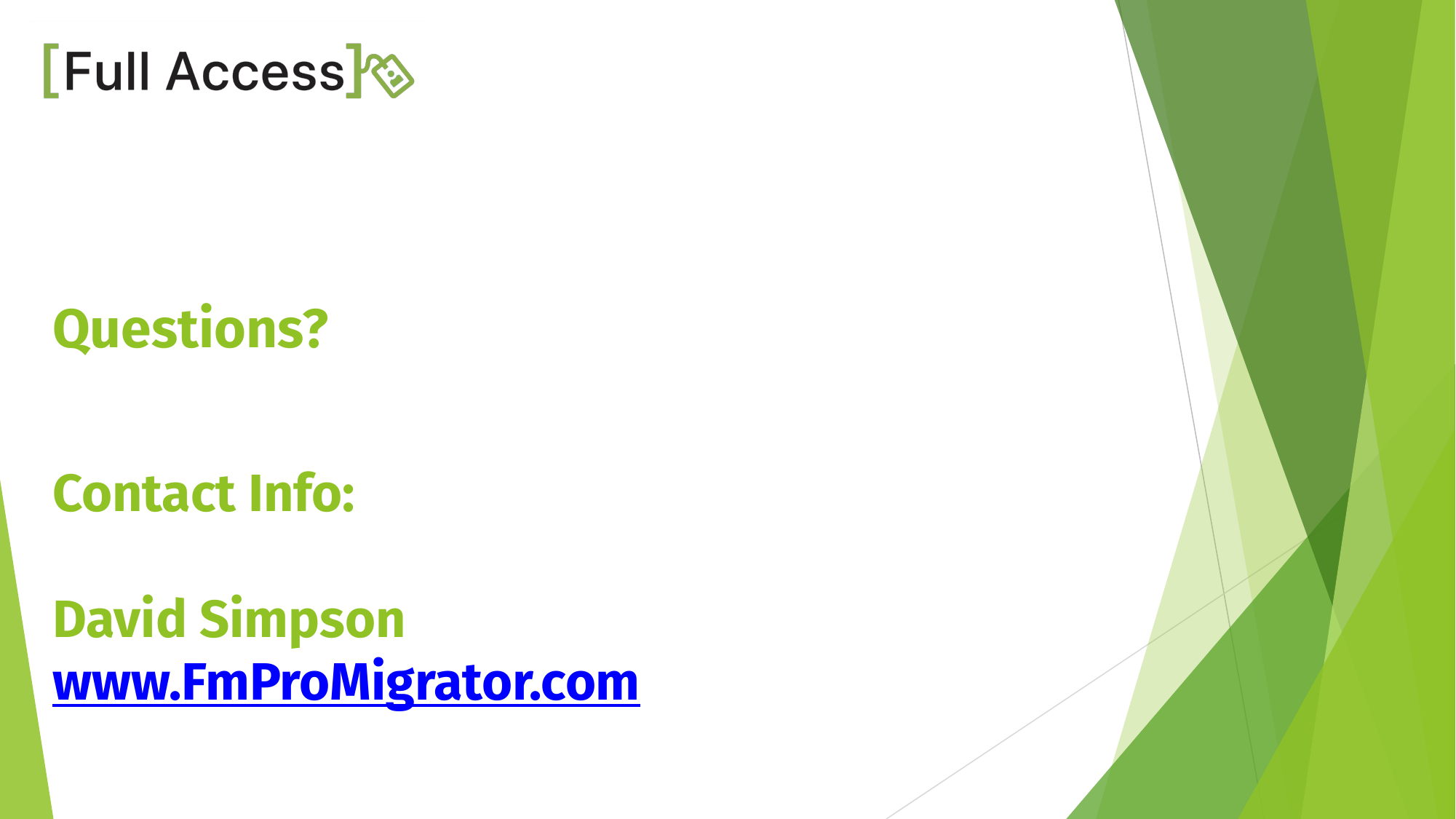

# Questions?
Contact Info:

David Simpson
www.FmProMigrator.com